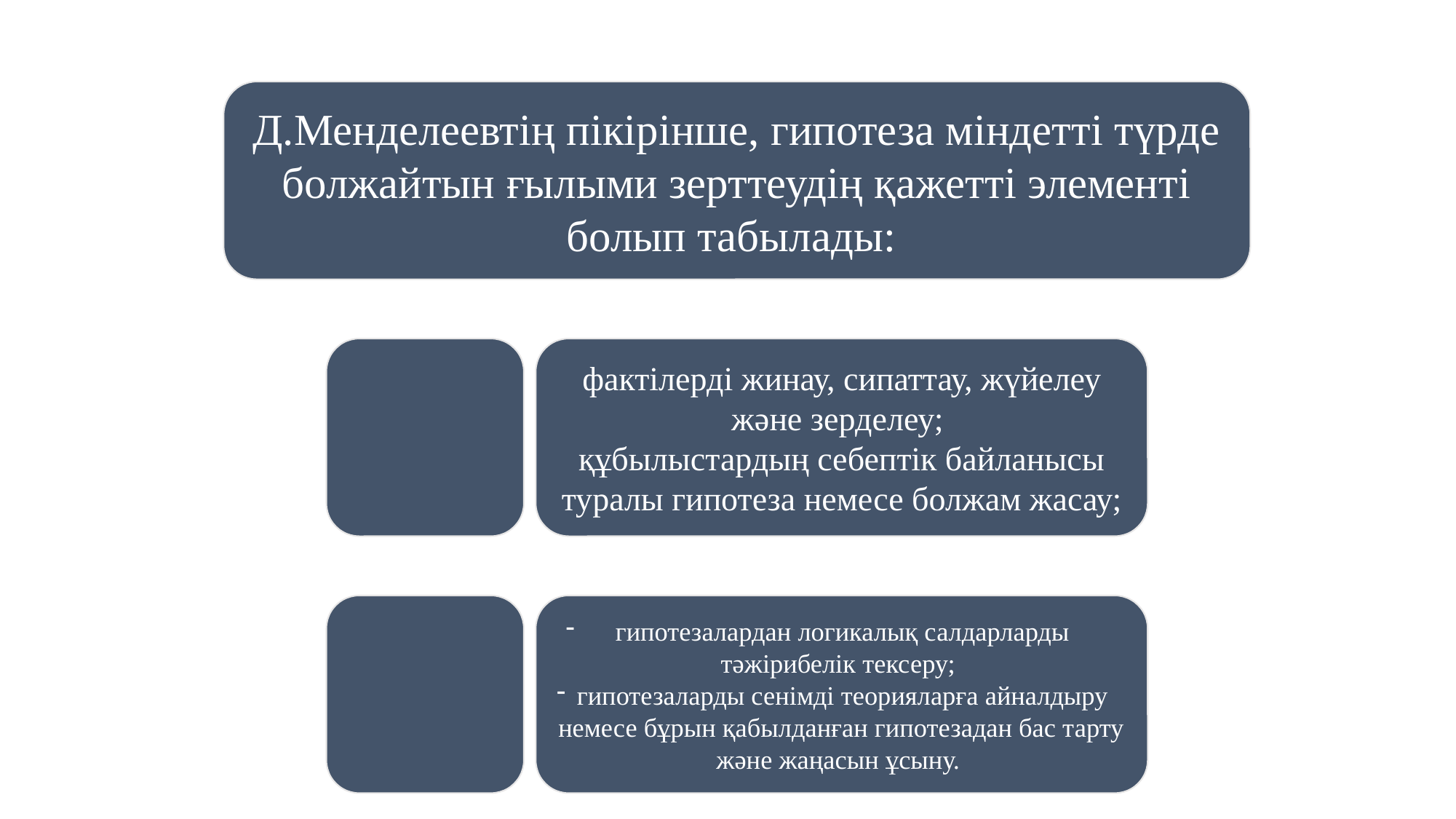

Д.Менделеевтің пікірінше, гипотеза міндетті түрде болжайтын ғылыми зерттеудің қажетті элементі болып табылады:
фактілерді жинау, сипаттау, жүйелеу және зерделеу;
құбылыстардың себептік байланысы туралы гипотеза немесе болжам жасау;
гипотезалардан логикалық салдарларды тәжірибелік тексеру;
гипотезаларды сенімді теорияларға айналдыру немесе бұрын қабылданған гипотезадан бас тарту және жаңасын ұсыну.